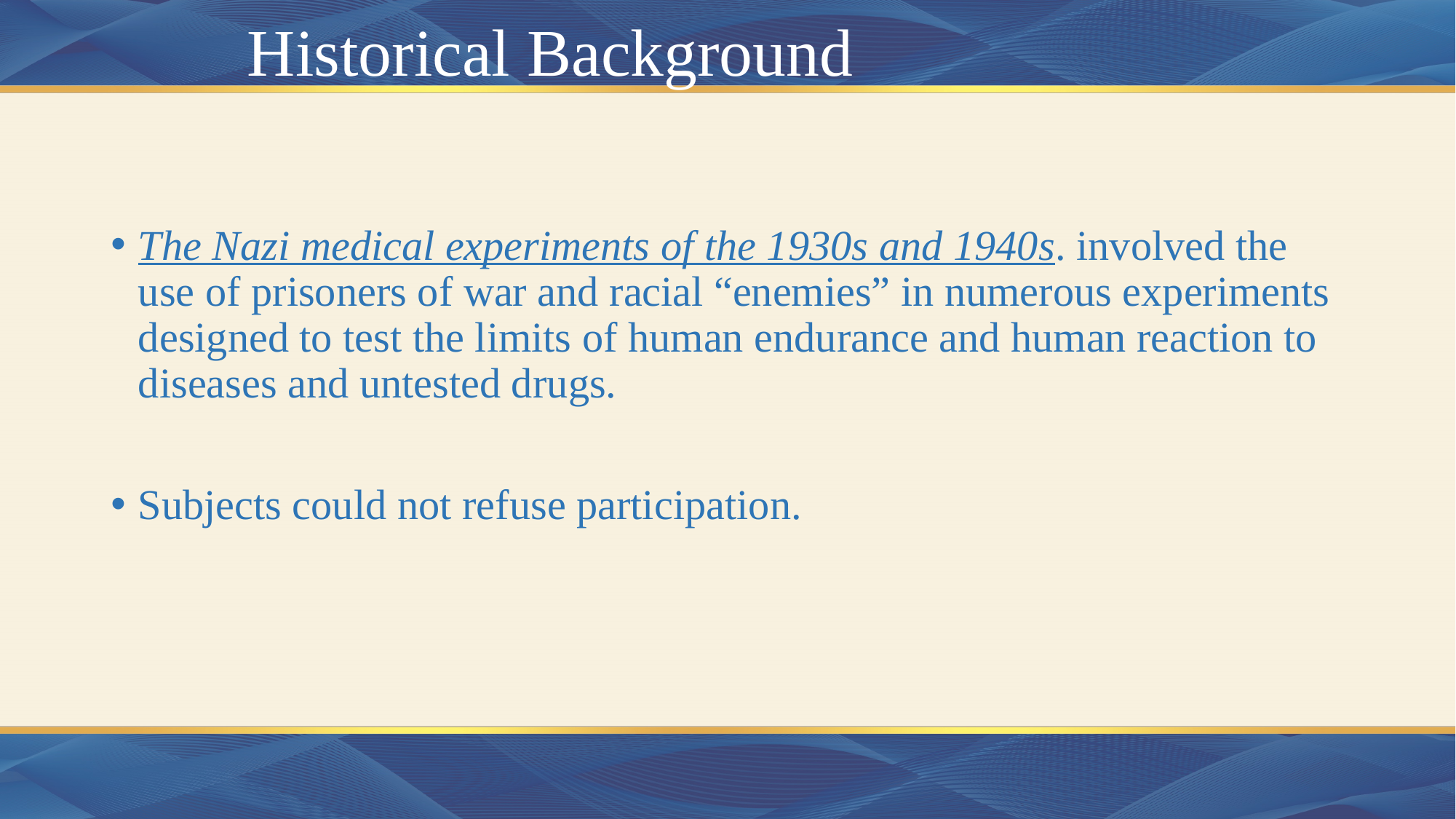

# Historical Background
The Nazi medical experiments of the 1930s and 1940s. involved the use of prisoners of war and racial “enemies” in numerous experiments designed to test the limits of human endurance and human reaction to diseases and untested drugs.

Subjects could not refuse participation.